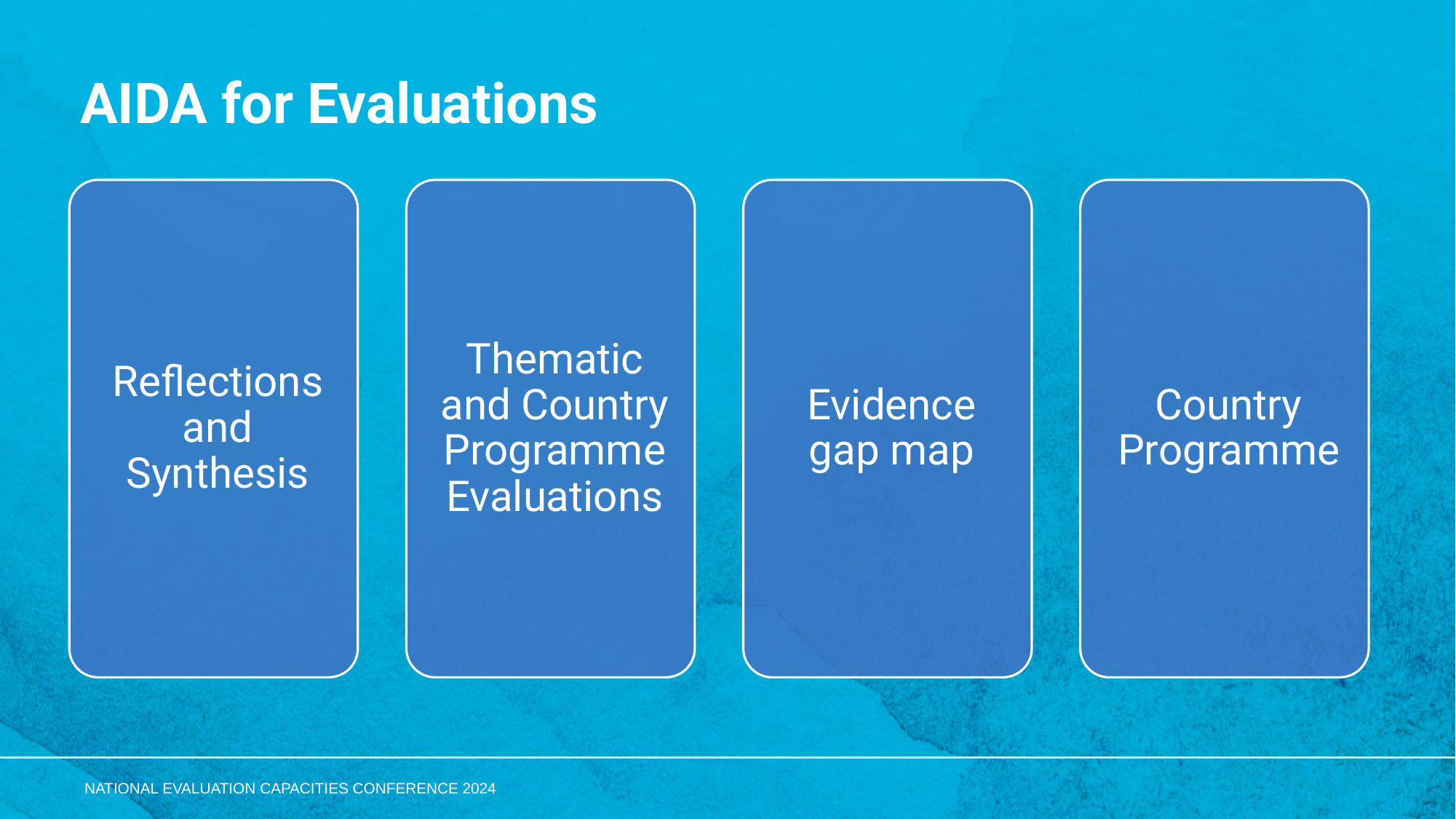

# AIDA for Evaluations

Reflections and Synthesis
Thematic and Country Programme Evaluations
Evidence gap map
Country Programme